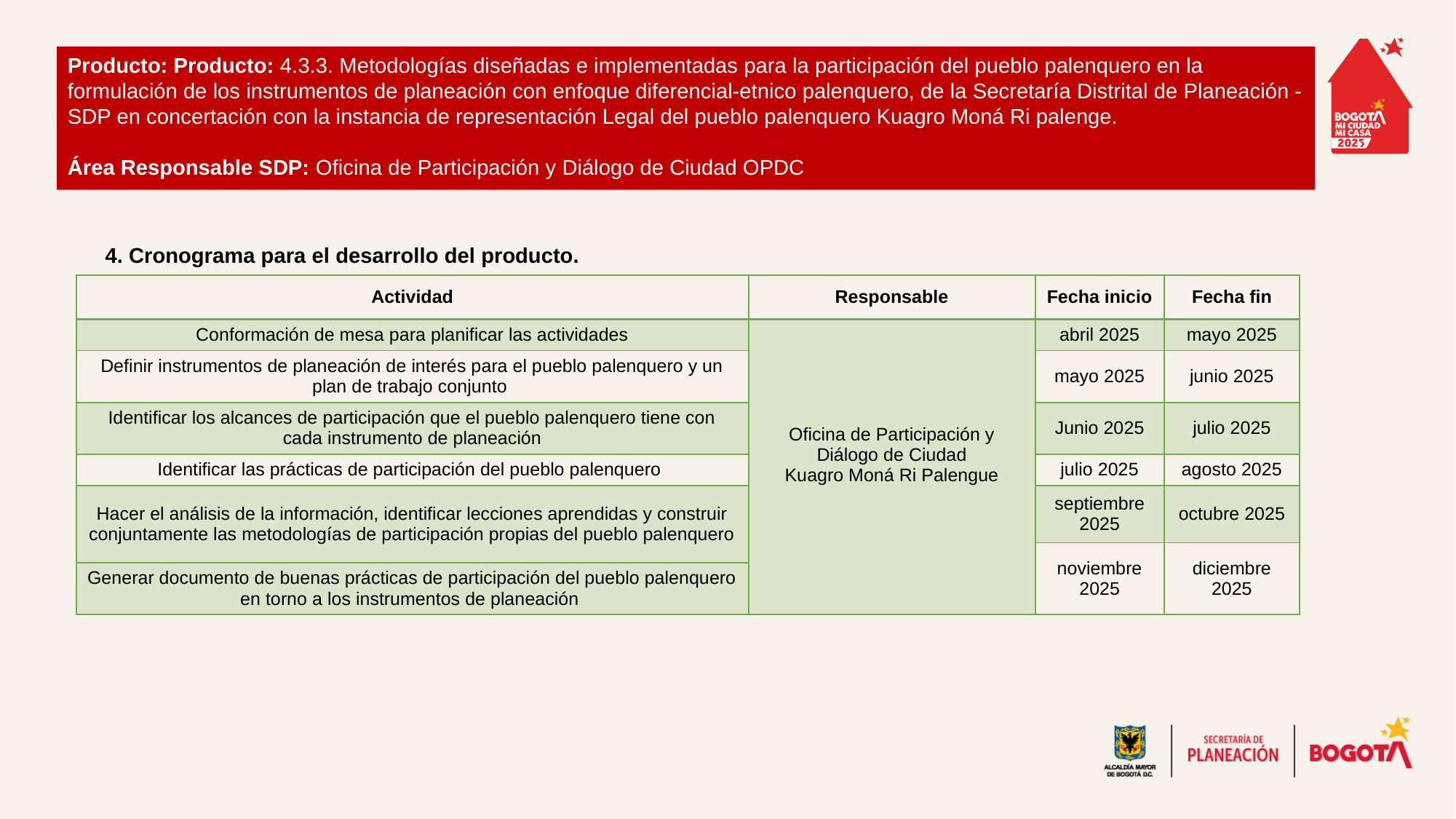

Producto: Producto: 4.3.3. Metodologías diseñadas e implementadas para la participación del pueblo palenquero en la formulación de los instrumentos de planeación con enfoque diferencial-etnico palenquero, de la Secretaría Distrital de Planeación - SDP en concertación con la instancia de representación Legal del pueblo palenquero Kuagro Moná Ri palenge.

Área Responsable SDP: Oficina de Participación y Diálogo de Ciudad OPDC
4. Cronograma para el desarrollo del producto.
| Actividad | Responsable | Fecha inicio | Fecha fin |
| --- | --- | --- | --- |
| Conformación de mesa para planificar las actividades | Oficina de Participación y Diálogo de Ciudad Kuagro Moná Ri Palengue | abril 2025 | mayo 2025 |
| Definir instrumentos de planeación de interés para el pueblo palenquero y un plan de trabajo conjunto |  | mayo 2025 | junio 2025 |
| Identificar los alcances de participación que el pueblo palenquero tiene con  cada instrumento de planeación |  | Junio 2025 | julio 2025 |
| Identificar las prácticas de participación del pueblo palenquero |  | julio 2025 | agosto 2025 |
| Hacer el análisis de la información, identificar lecciones aprendidas y construir conjuntamente las metodologías de participación propias del pueblo palenquero |  | septiembre 2025 | octubre 2025 |
|  |  | noviembre 2025 | diciembre 2025 |
| Generar documento de buenas prácticas de participación del pueblo palenquero en torno a los instrumentos de planeación |  |  |  |